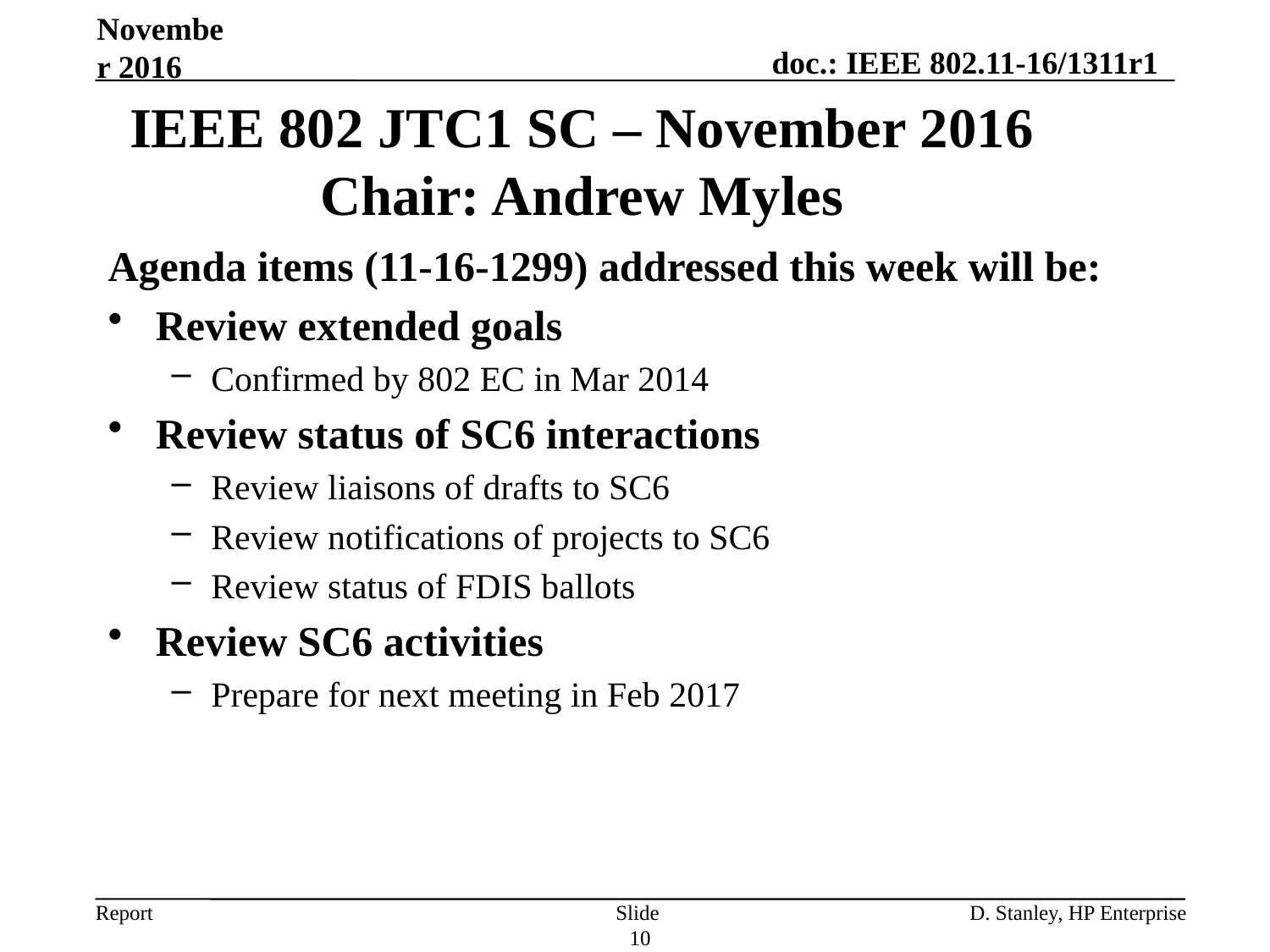

November 2016
IEEE 802 JTC1 SC – November 2016
Chair: Andrew Myles
Agenda items (11-16-1299) addressed this week will be:
Review extended goals
Confirmed by 802 EC in Mar 2014
Review status of SC6 interactions
Review liaisons of drafts to SC6
Review notifications of projects to SC6
Review status of FDIS ballots
Review SC6 activities
Prepare for next meeting in Feb 2017
Slide 10
D. Stanley, HP Enterprise